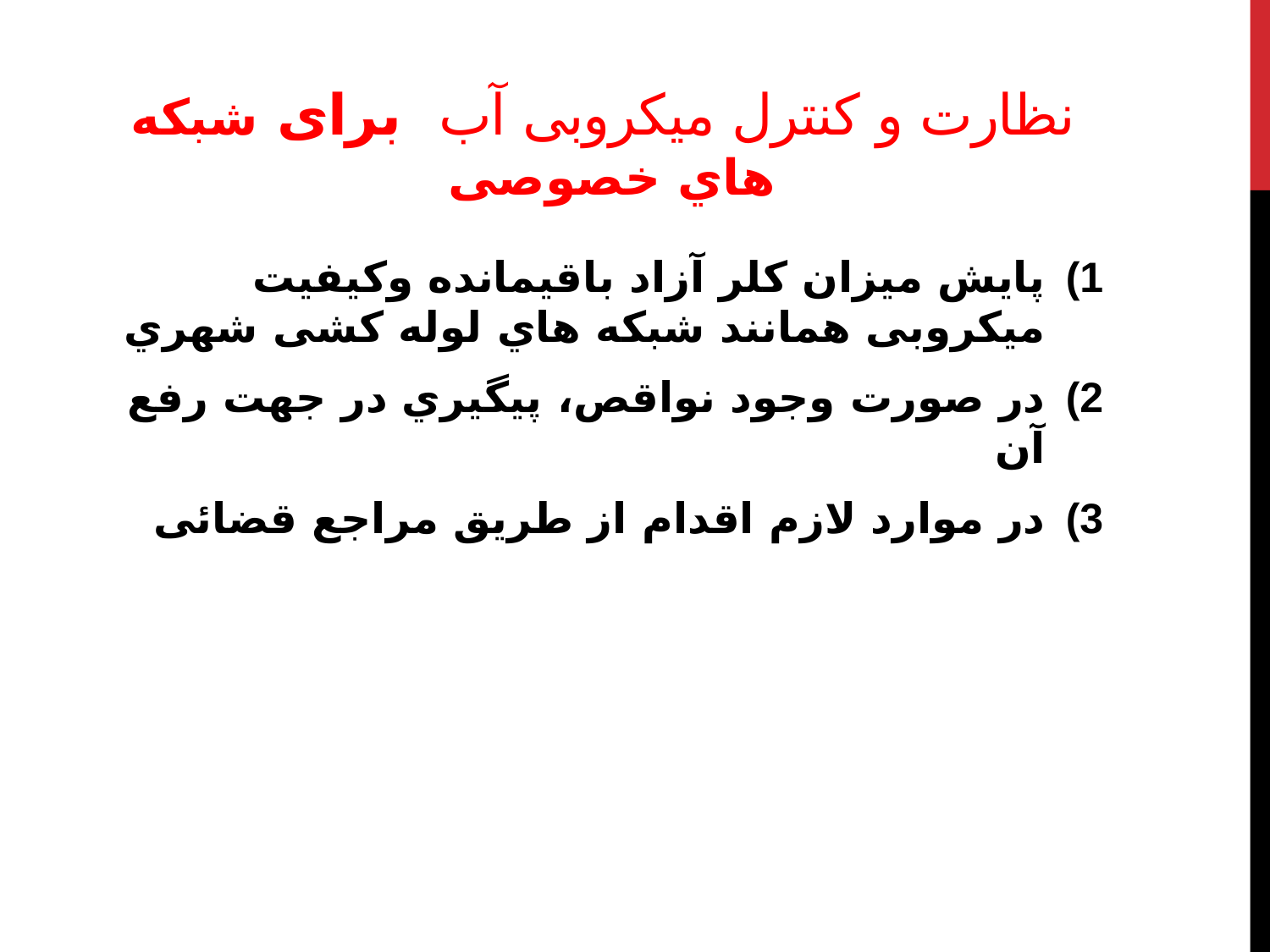

# نظارت و کنترل میکروبی آب  برای شبکه هاي خصوصی
پایش میزان کلر آزاد باقیمانده وکیفیت میکروبی همانند شبکه هاي لوله کشی شهري
در صورت وجود نواقص، پیگیري در جهت رفع آن
در موارد لازم اقدام از طریق مراجع قضائی